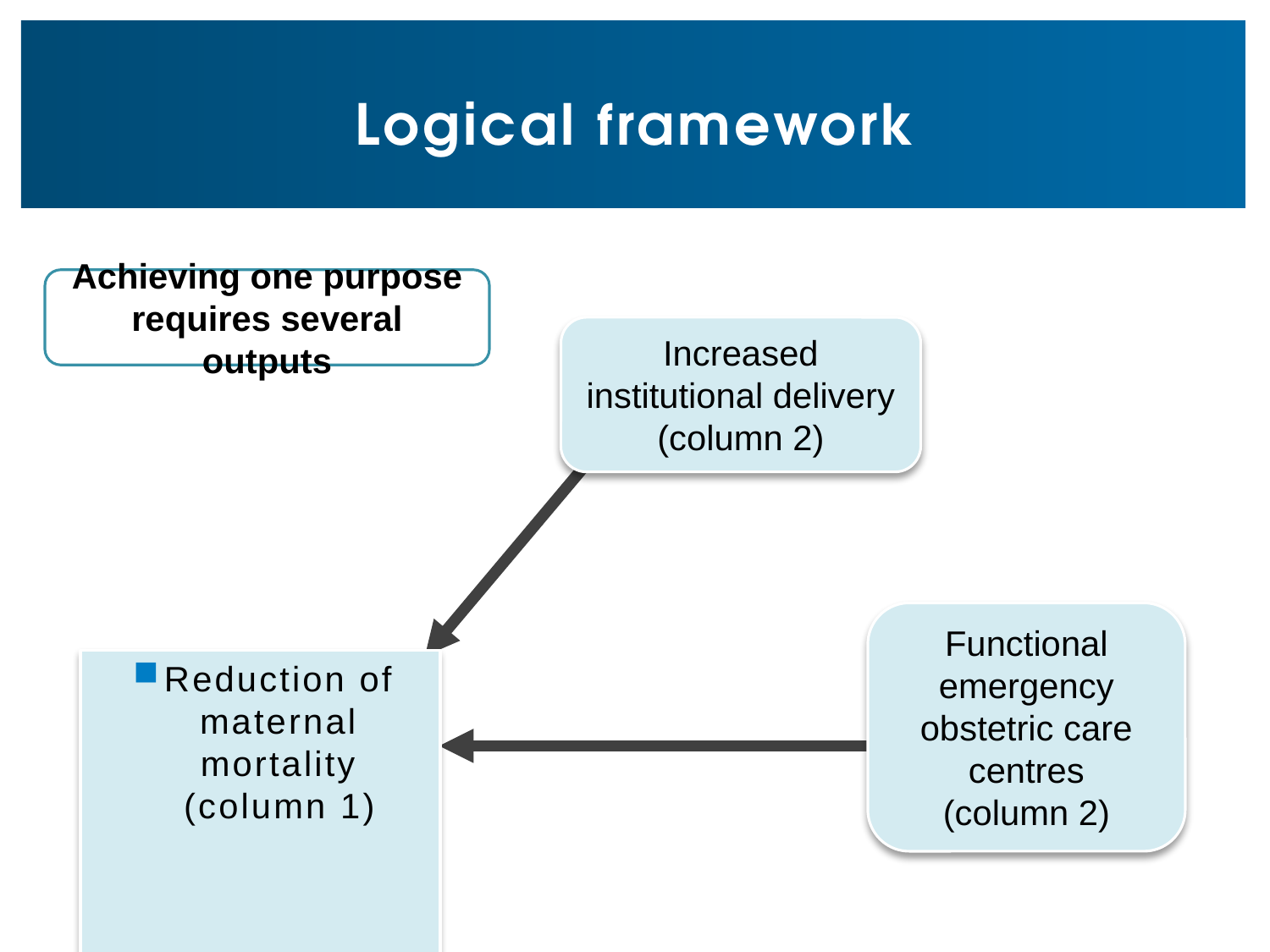

# Logical framework
Achieving one purpose requires several outputs
Increased institutional delivery
(column 2)
Functional emergency obstetric care centres
(column 2)
Reduction of maternal mortality
(column 1)